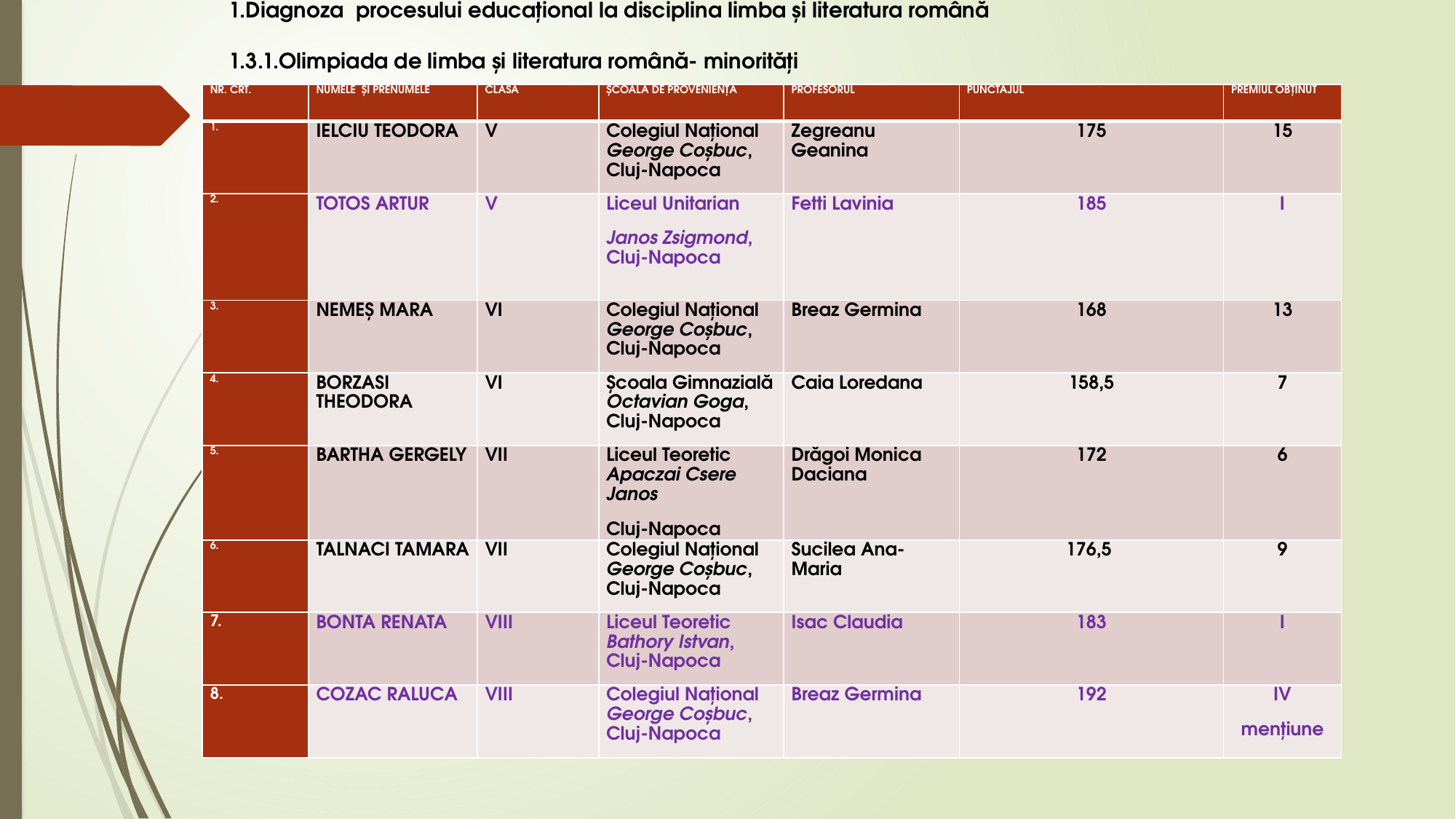

1.Diagnoza  procesului educațional la disciplina limba și literatura română

1.3.1.Olimpiada de limba și literatura română- minorități

| NR. CRT. | NUMELE ȘI PRENUMELE | CLASA | ȘCOALA DE PROVENIENȚĂ | PROFESORUL | PUNCTAJUL | PREMIUL OBȚINUT |
| --- | --- | --- | --- | --- | --- | --- |
| 1. | IELCIU TEODORA | V | Colegiul Național George Coșbuc, Cluj-Napoca | Zegreanu Geanina | 175 | 15 |
| 2. | TOTOS ARTUR | V | Liceul Unitarian Janos Zsigmond, Cluj-Napoca | Fetti Lavinia | 185 | I |
| 3. | NEMEȘ MARA | VI | Colegiul Național George Coșbuc, Cluj-Napoca | Breaz Germina | 168 | 13 |
| 4. | BORZASI THEODORA | VI | Școala Gimnazială Octavian Goga, Cluj-Napoca | Caia Loredana | 158,5 | 7 |
| 5. | BARTHA GERGELY | VII | Liceul Teoretic Apaczai Csere Janos Cluj-Napoca | Drăgoi Monica Daciana | 172 | 6 |
| 6. | TALNACI TAMARA | VII | Colegiul Național George Coșbuc, Cluj-Napoca | Sucilea Ana-Maria | 176,5 | 9 |
| 7. | BONTA RENATA | VIII | Liceul Teoretic Bathory Istvan, Cluj-Napoca | Isac Claudia | 183 | I |
| 8. | COZAC RALUCA | VIII | Colegiul Național George Coșbuc, Cluj-Napoca | Breaz Germina | 192 | IV mențiune |